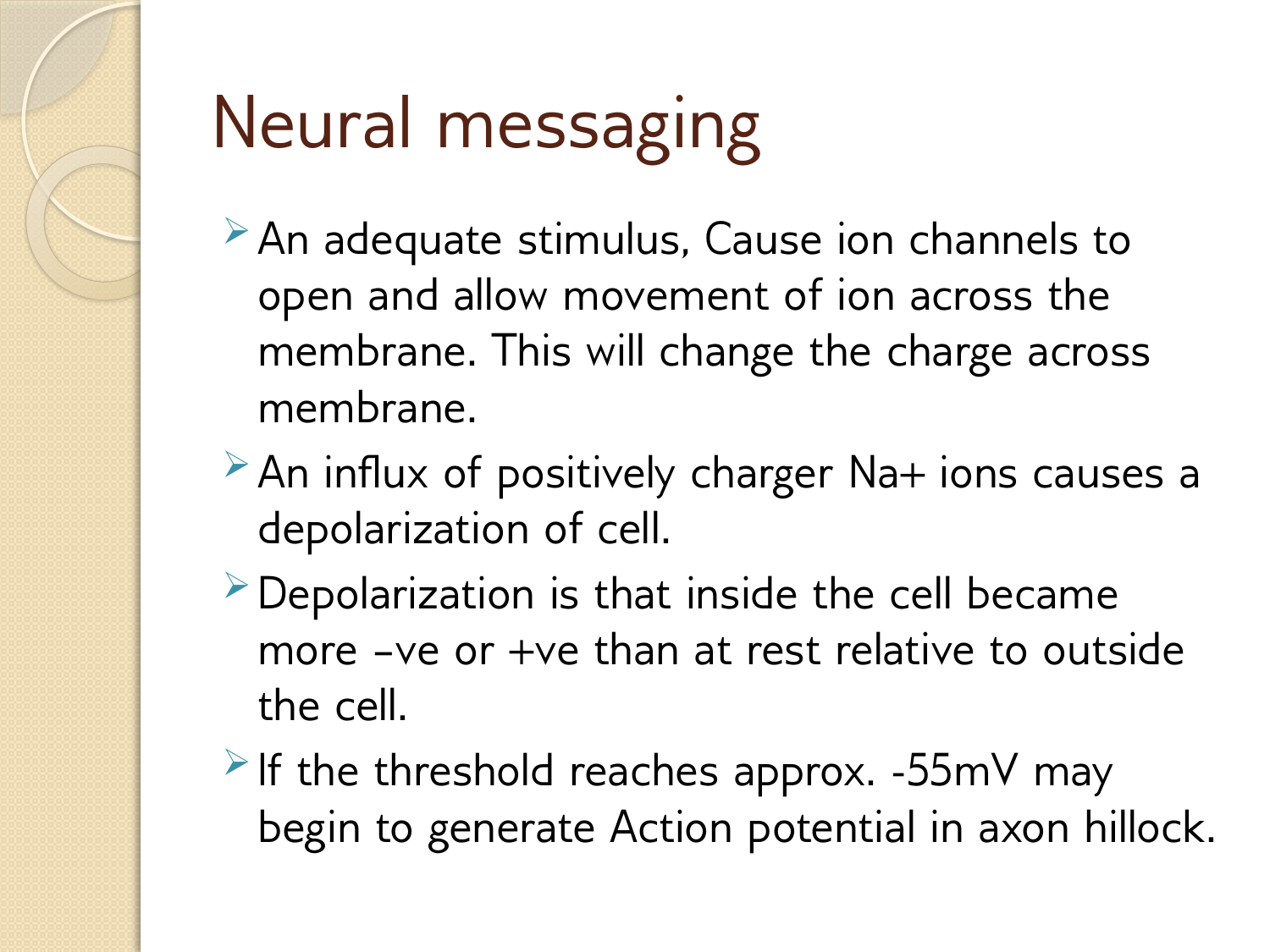

# Neural messaging
An adequate stimulus, Cause ion channels to open and allow movement of ion across the membrane. This will change the charge across membrane.
An influx of positively charger Na+ ions causes a depolarization of cell.
Depolarization is that inside the cell became more –ve or +ve than at rest relative to outside the cell.
If the threshold reaches approx. -55mV may begin to generate Action potential in axon hillock.